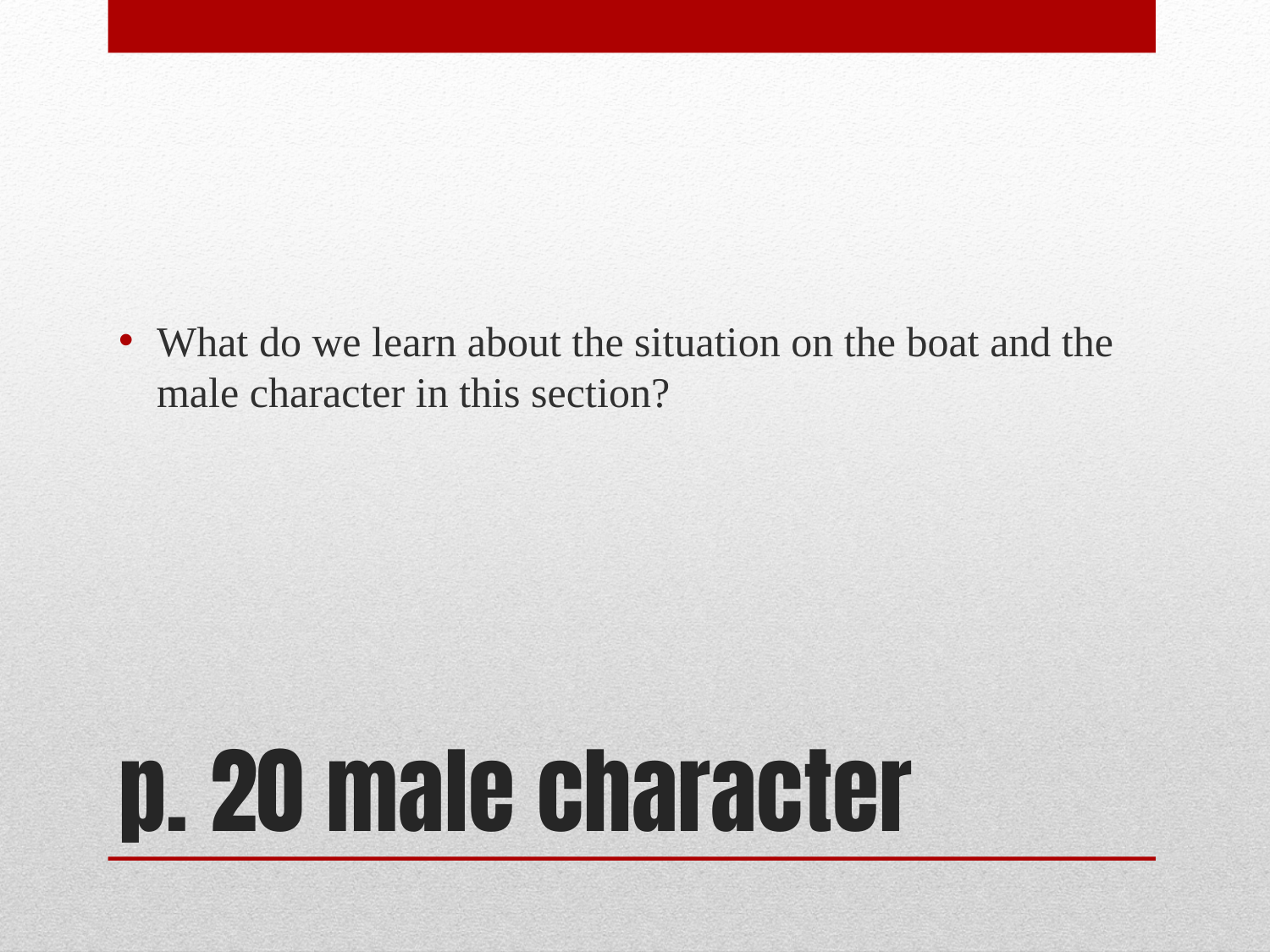

What do we learn about the situation on the boat and the male character in this section?
# p. 20 male character